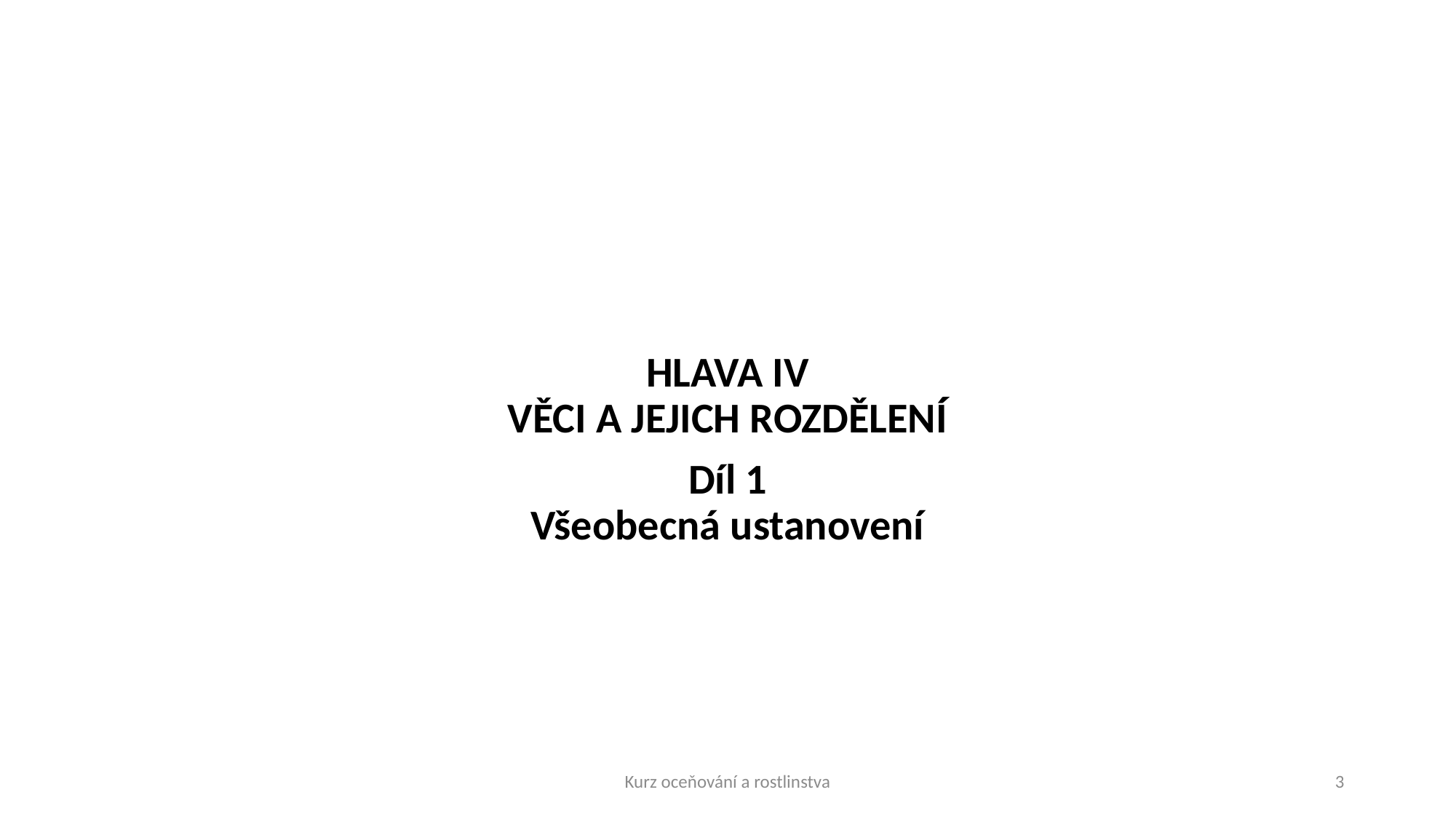

#

HLAVA IV
VĚCI A JEJICH ROZDĚLENÍ
Díl 1
Všeobecná ustanovení

Kurz oceňování a rostlinstva
3